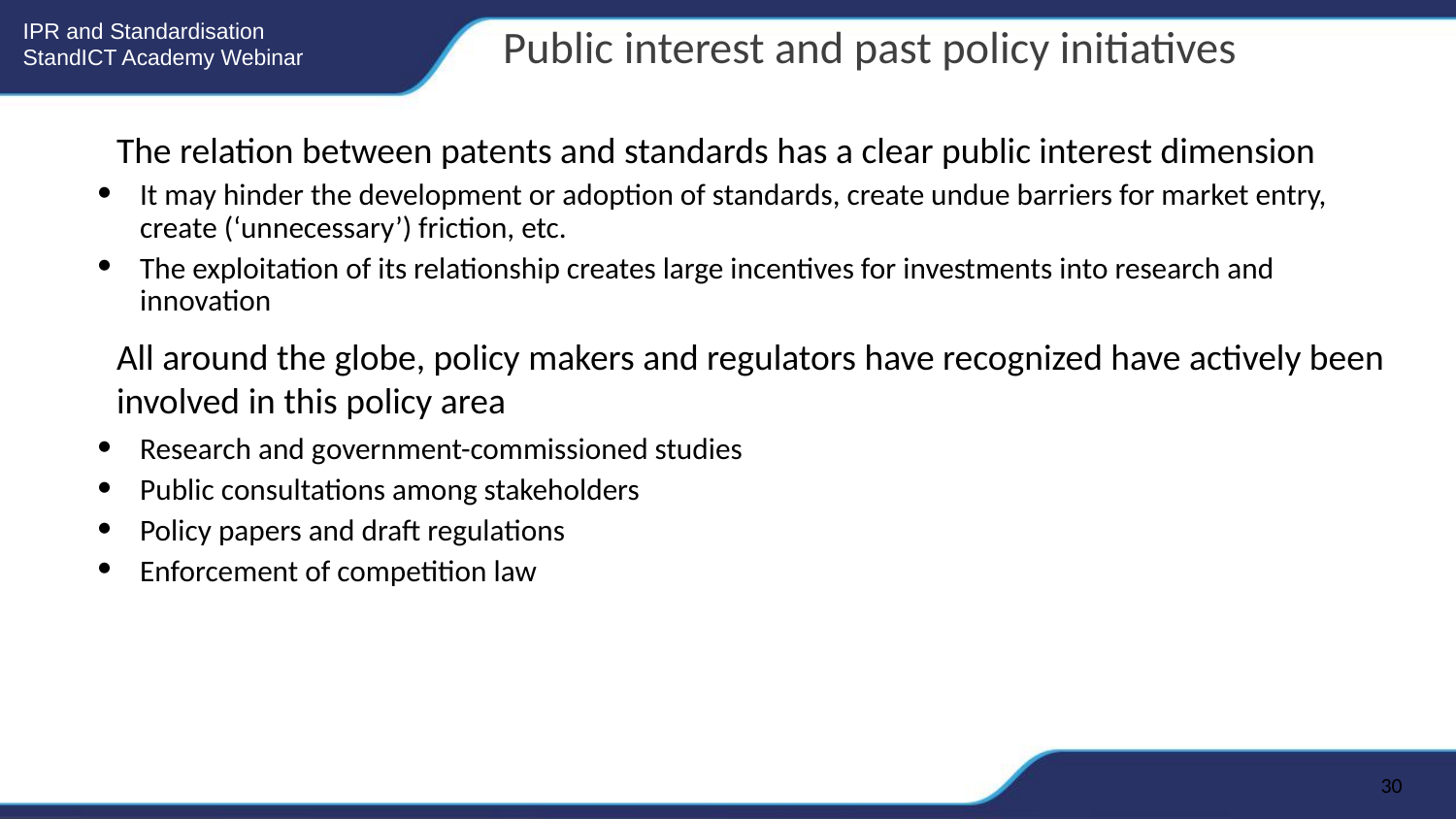

Public interest and past policy initiatives
The relation between patents and standards has a clear public interest dimension
It may hinder the development or adoption of standards, create undue barriers for market entry, create (‘unnecessary’) friction, etc.
The exploitation of its relationship creates large incentives for investments into research and innovation
All around the globe, policy makers and regulators have recognized have actively been involved in this policy area
Research and government-commissioned studies
Public consultations among stakeholders
Policy papers and draft regulations
Enforcement of competition law